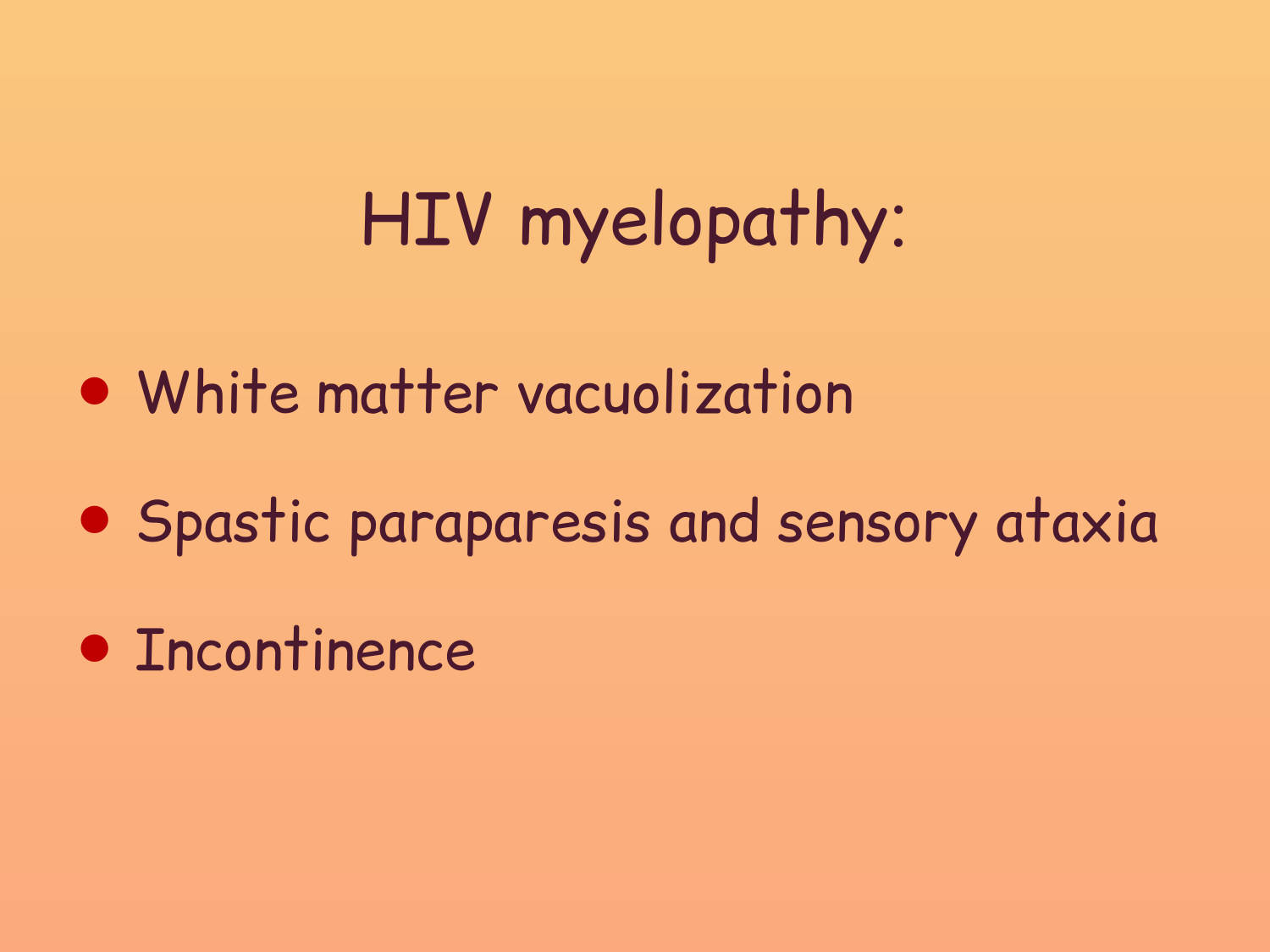

HIV myelopathy:

 White matter vacuolization

 Spastic paraparesis and sensory ataxia

 Incontinence

#